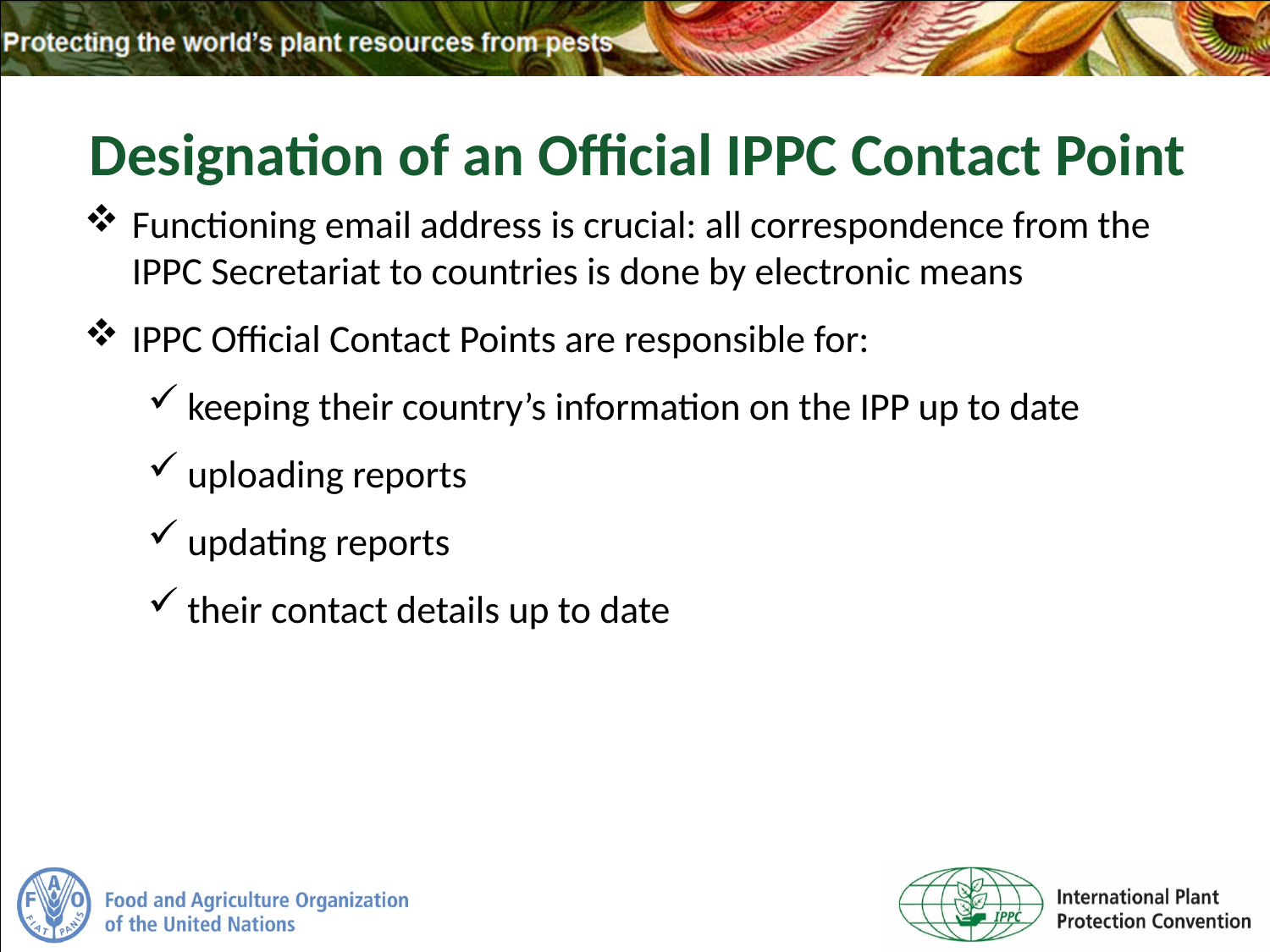

Designation of an Official IPPC Contact Point
Functioning email address is crucial: all correspondence from the IPPC Secretariat to countries is done by electronic means
IPPC Official Contact Points are responsible for:
keeping their country’s information on the IPP up to date
uploading reports
updating reports
their contact details up to date